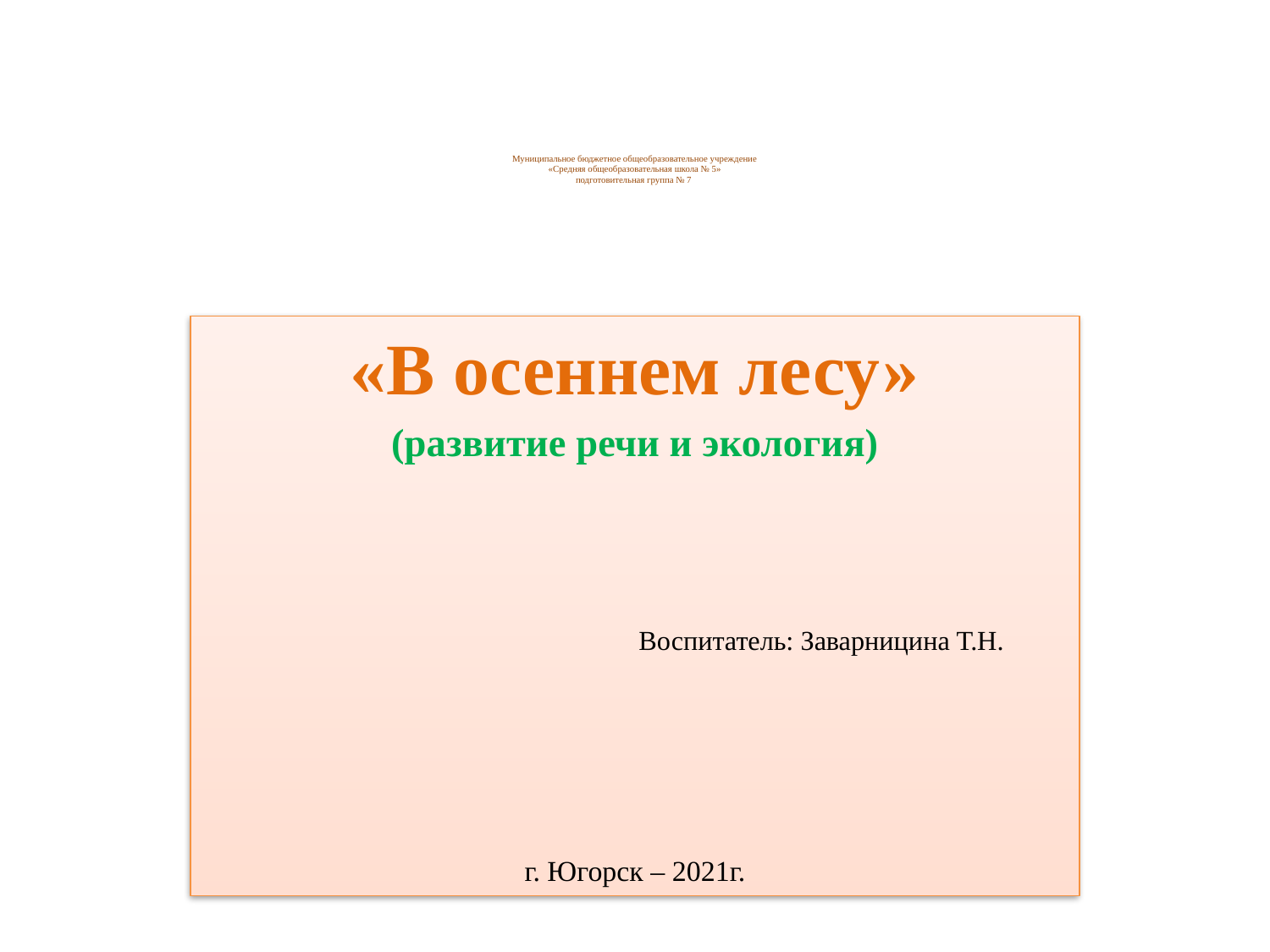

# Муниципальное бюджетное общеобразовательное учреждение «Средняя общеобразовательная школа № 5» подготовительная группа № 7
«В осеннем лесу»
(развитие речи и экология)

                                                       Воспитатель: Заварницина Т.Н.

г. Югорск – 2021г.